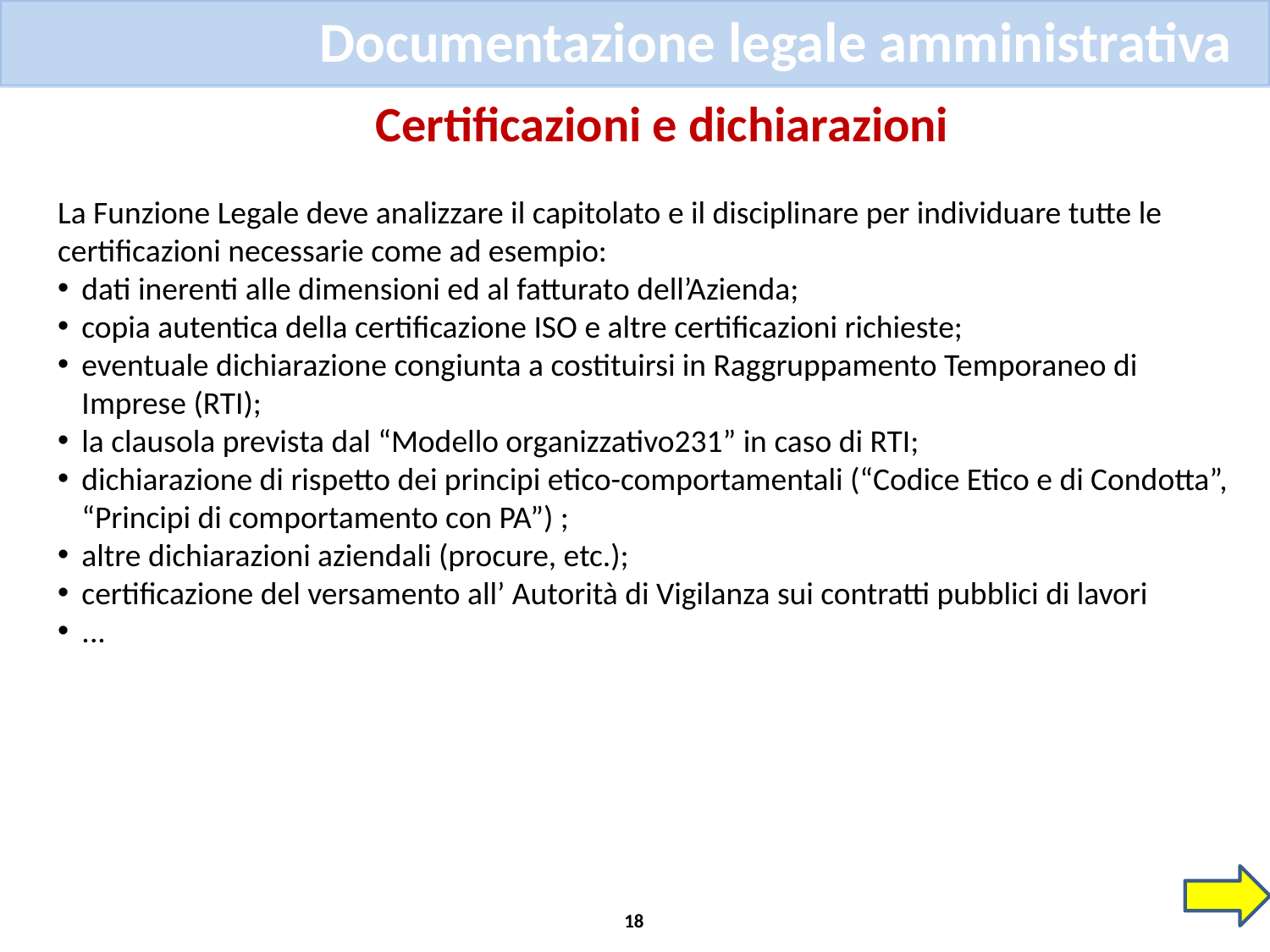

Documentazione legale amministrativa
Certificazioni e dichiarazioni
La Funzione Legale deve analizzare il capitolato e il disciplinare per individuare tutte le certificazioni necessarie come ad esempio:
dati inerenti alle dimensioni ed al fatturato dell’Azienda;
copia autentica della certificazione ISO e altre certificazioni richieste;
eventuale dichiarazione congiunta a costituirsi in Raggruppamento Temporaneo di Imprese (RTI);
la clausola prevista dal “Modello organizzativo231” in caso di RTI;
dichiarazione di rispetto dei principi etico-comportamentali (“Codice Etico e di Condotta”, “Principi di comportamento con PA”) ;
altre dichiarazioni aziendali (procure, etc.);
certificazione del versamento all’ Autorità di Vigilanza sui contratti pubblici di lavori
...

18